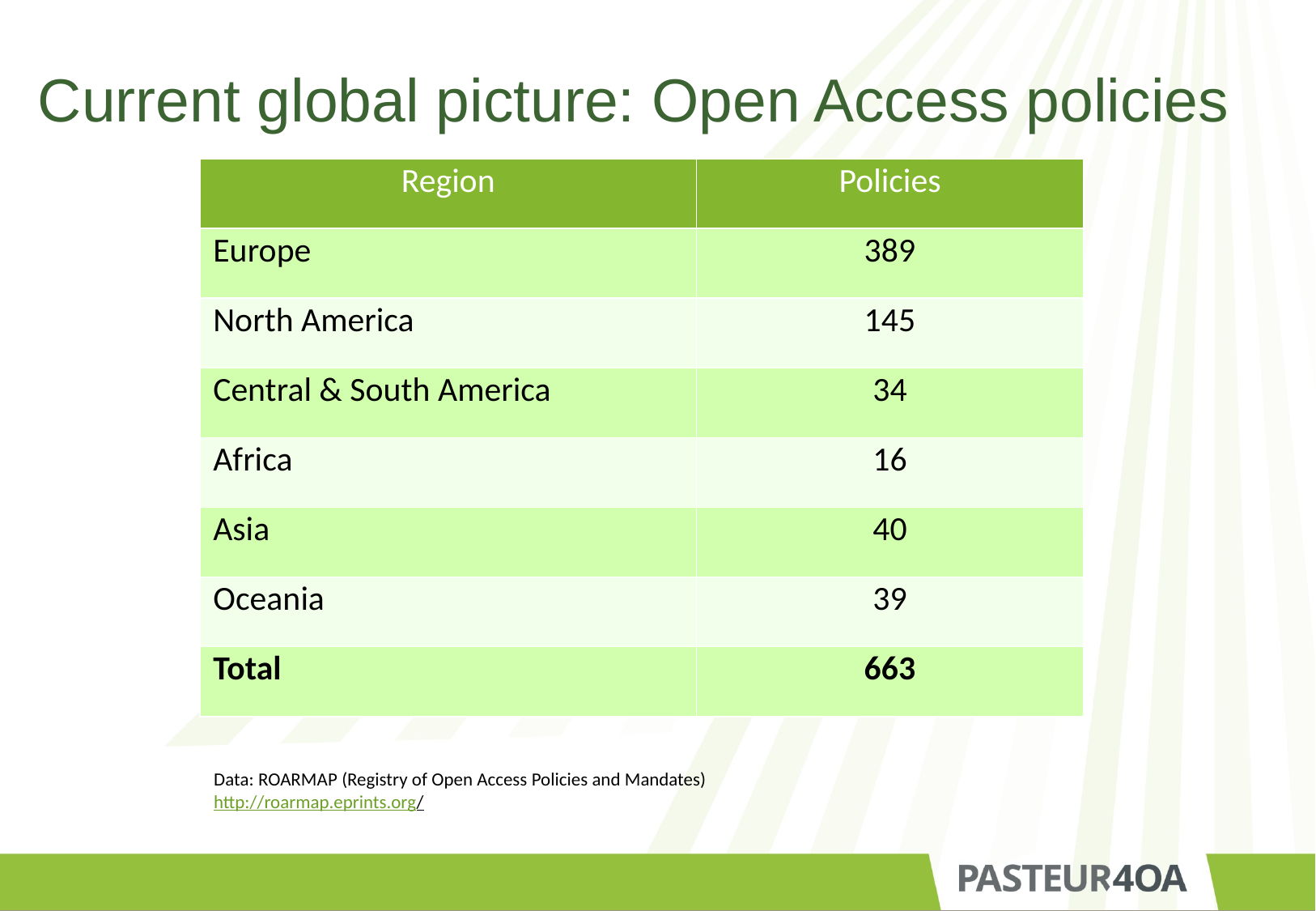

# Current global picture: Open Access policies
| Region | Policies |
| --- | --- |
| Europe | 389 |
| North America | 145 |
| Central & South America | 34 |
| Africa | 16 |
| Asia | 40 |
| Oceania | 39 |
| Total | 663 |
Data: ROARMAP (Registry of Open Access Policies and Mandates) http://roarmap.eprints.org/